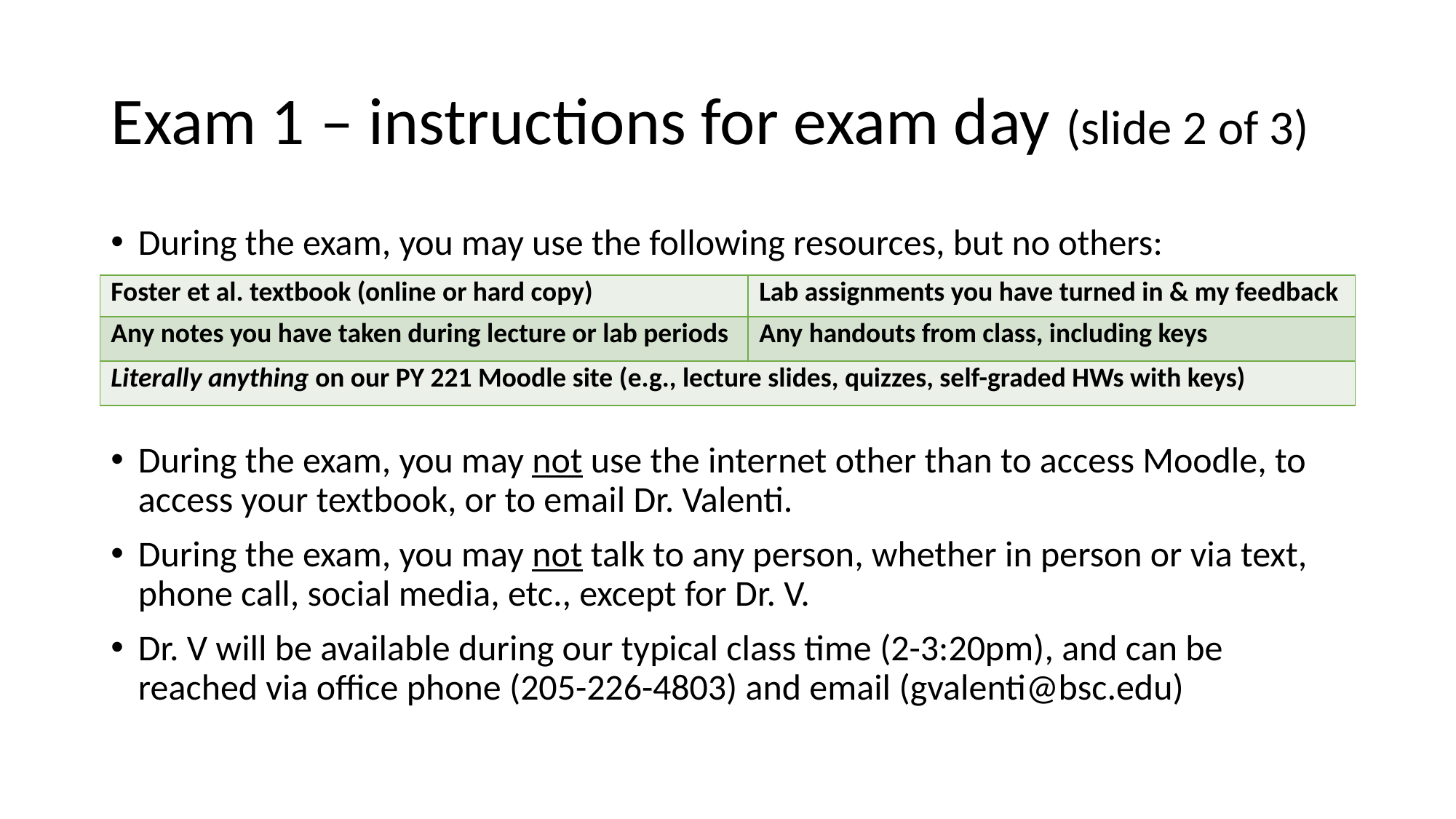

# Exam 1 – instructions for exam day (slide 2 of 3)
During the exam, you may use the following resources, but no others:

During the exam, you may not use the internet other than to access Moodle, to access your textbook, or to email Dr. Valenti.
During the exam, you may not talk to any person, whether in person or via text, phone call, social media, etc., except for Dr. V.
Dr. V will be available during our typical class time (2-3:20pm), and can be reached via office phone (205-226-4803) and email (gvalenti@bsc.edu)
| Foster et al. textbook (online or hard copy) | Lab assignments you have turned in & my feedback |
| --- | --- |
| Any notes you have taken during lecture or lab periods | Any handouts from class, including keys |
| Literally anything on our PY 221 Moodle site (e.g., lecture slides, quizzes, self-graded HWs with keys) |  |